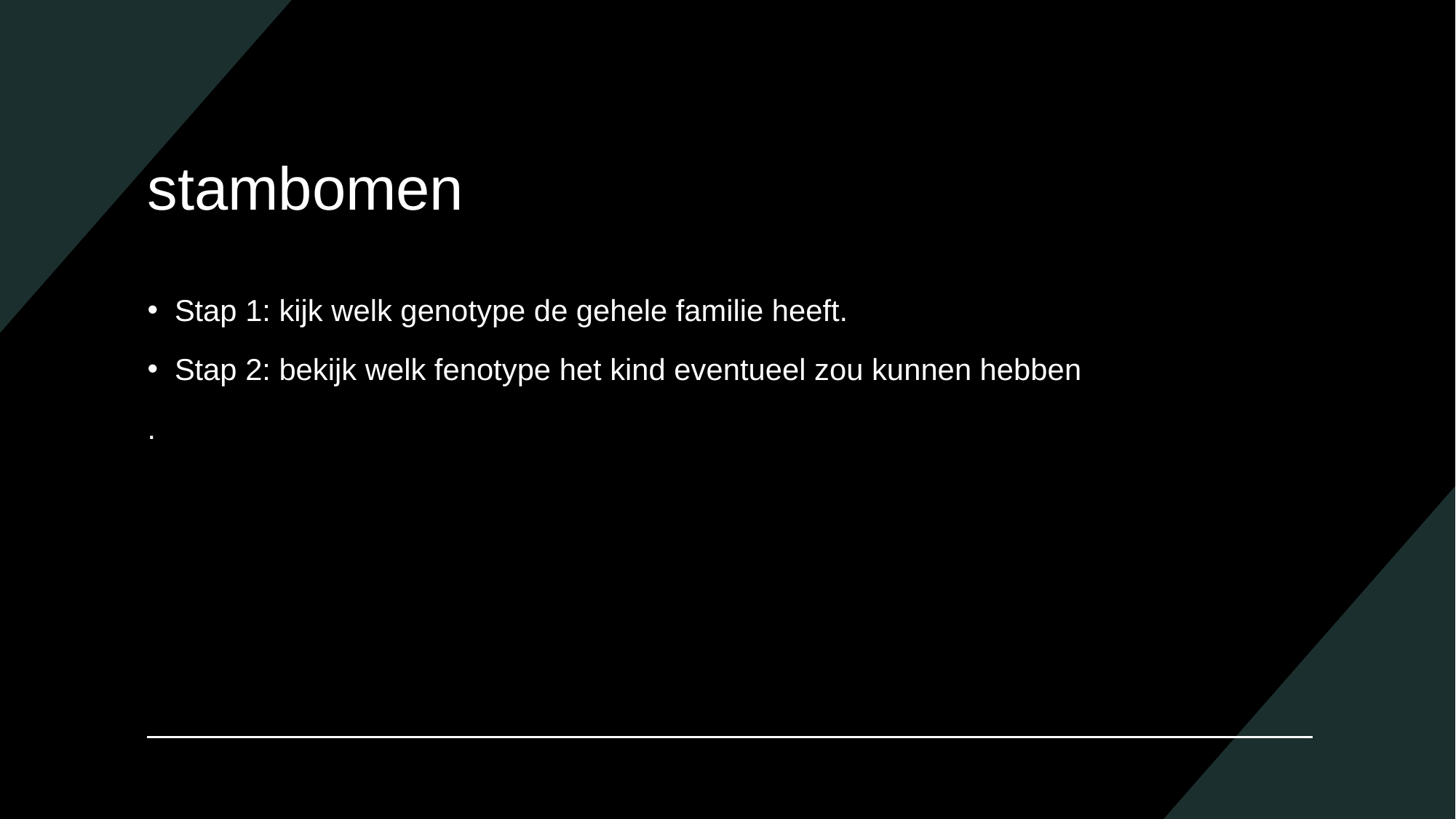

# stambomen
Stap 1: kijk welk genotype de gehele familie heeft.
Stap 2: bekijk welk fenotype het kind eventueel zou kunnen hebben
.